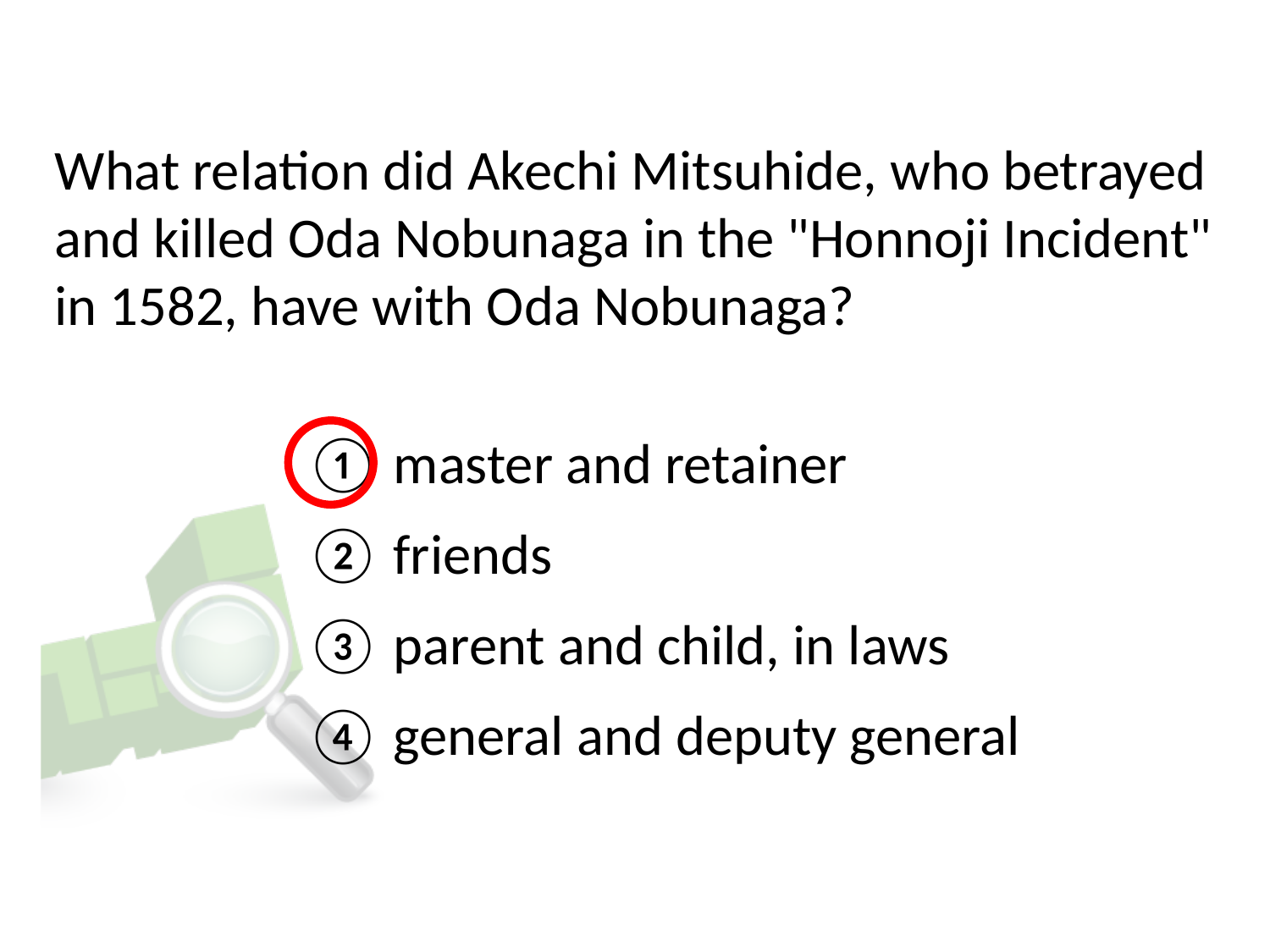

# What relation did Akechi Mitsuhide, who betrayed and killed Oda Nobunaga in the "Honnoji Incident" in 1582, have with Oda Nobunaga?

① master and retainer
② friends
③ parent and child, in laws
④ general and deputy general